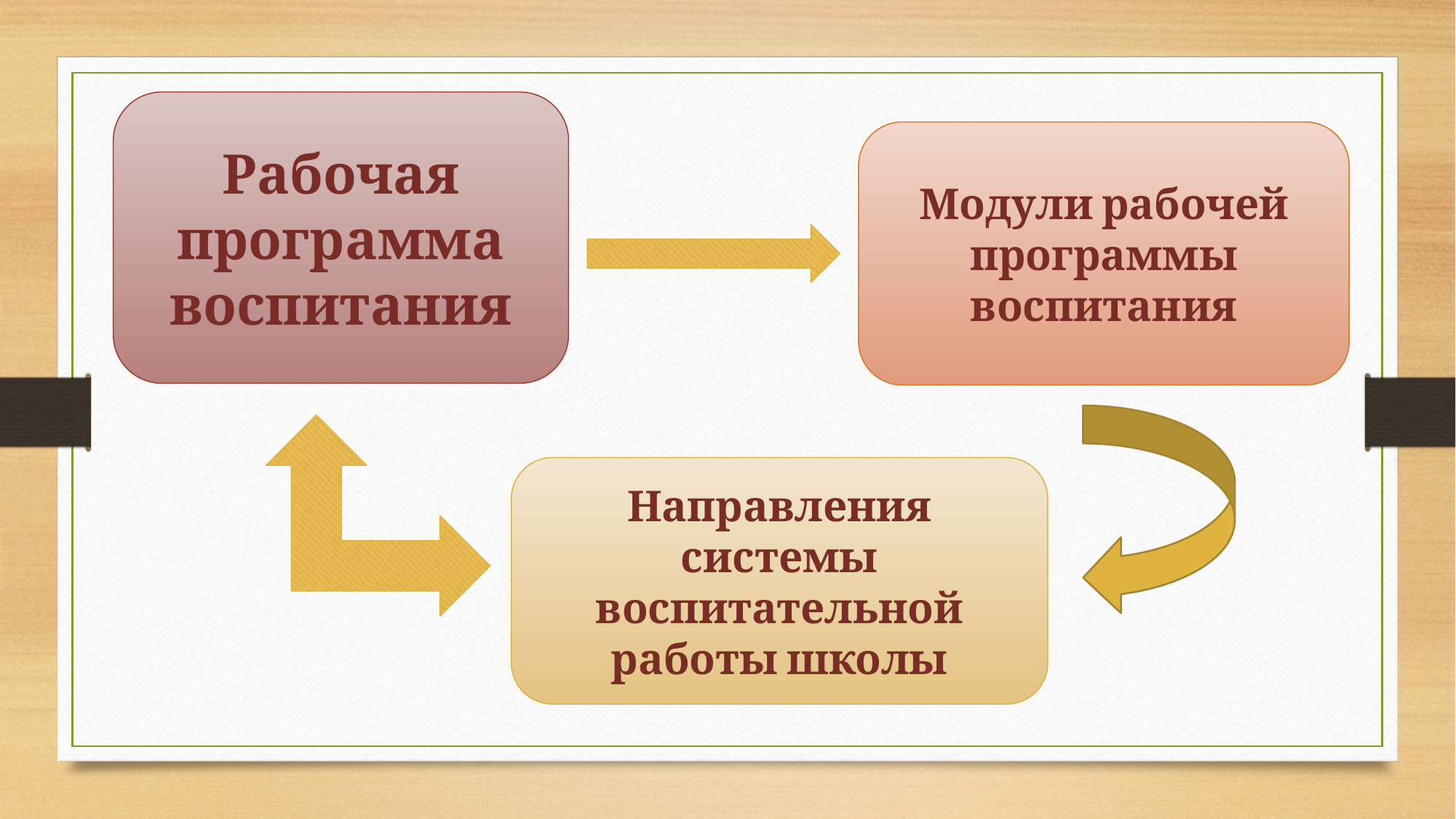

Рабочая программа воспитания
Модули рабочей программы воспитания

Направления системы воспитательной работы школы